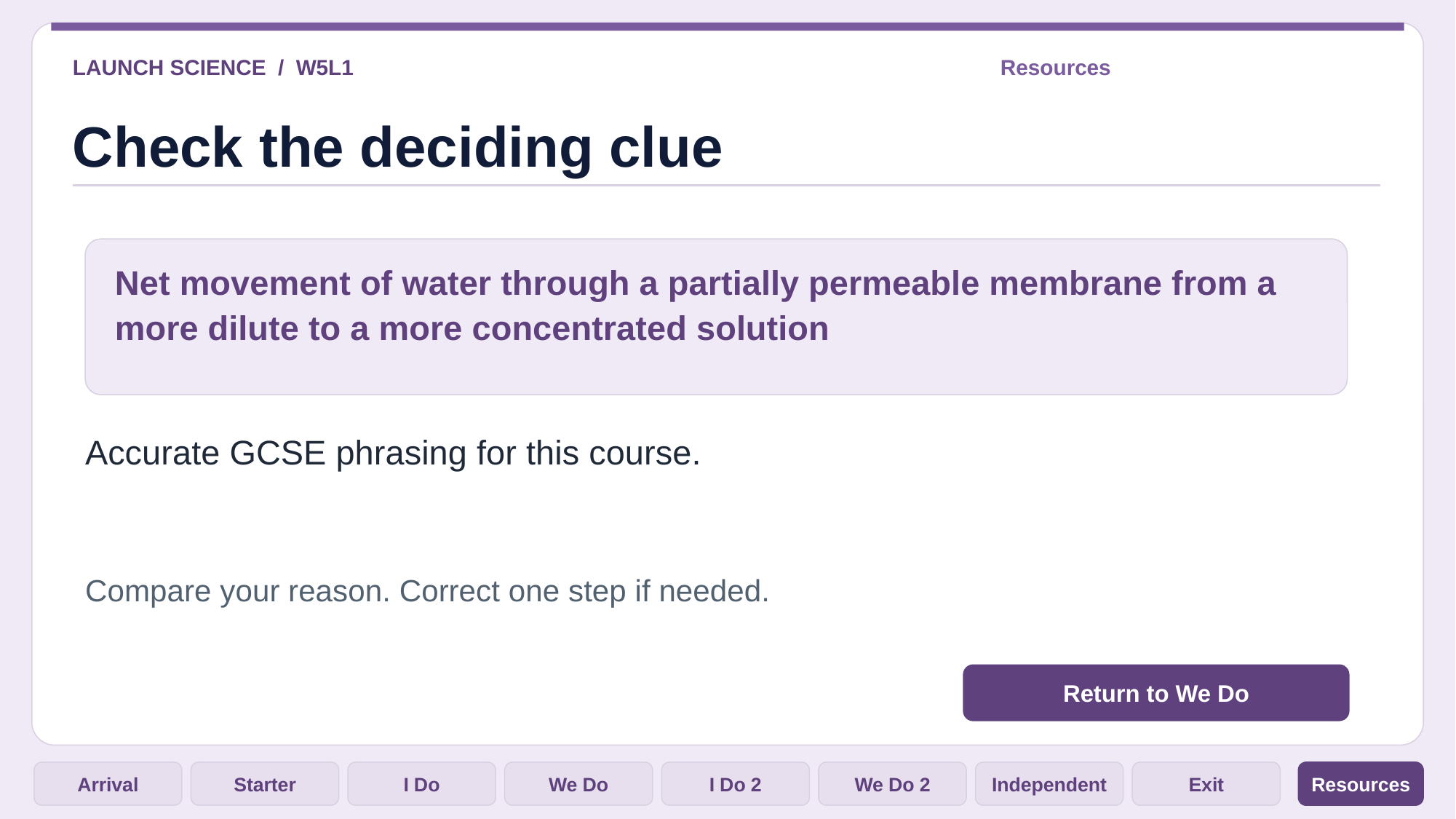

LAUNCH SCIENCE  /  W5L1
Resources
Check the deciding clue

Net movement of water through a partially permeable membrane from a more dilute to a more concentrated solution
Accurate GCSE phrasing for this course.
Compare your reason. Correct one step if needed.
Return to We Do
Arrival
Starter
I Do
We Do
I Do 2
We Do 2
Independent
Exit
Resources